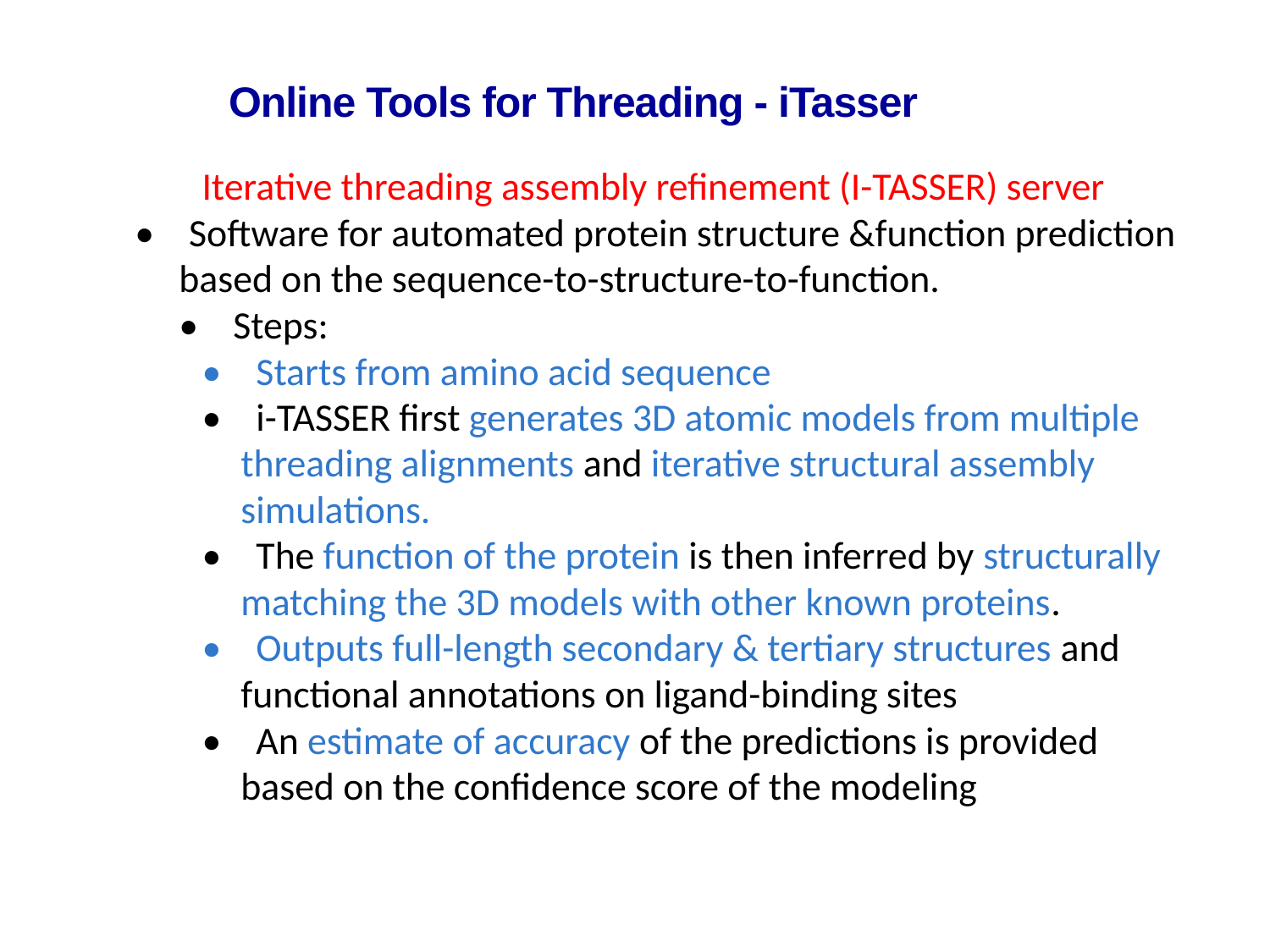

Online Tools for Threading - iTasser
Iterative threading assembly refinement (I-TASSER) server
•    Software for automated protein structure &function prediction based on the sequence-to-structure-to-function.
•    Steps:
•    Starts from amino acid sequence
•    i-TASSER first generates 3D atomic models from multiple threading alignments and iterative structural assembly simulations.
•    The function of the protein is then inferred by structurally matching the 3D models with other known proteins.
•    Outputs full-length secondary & tertiary structures and functional annotations on ligand-binding sites
•    An estimate of accuracy of the predictions is provided based on the confidence score of the modeling